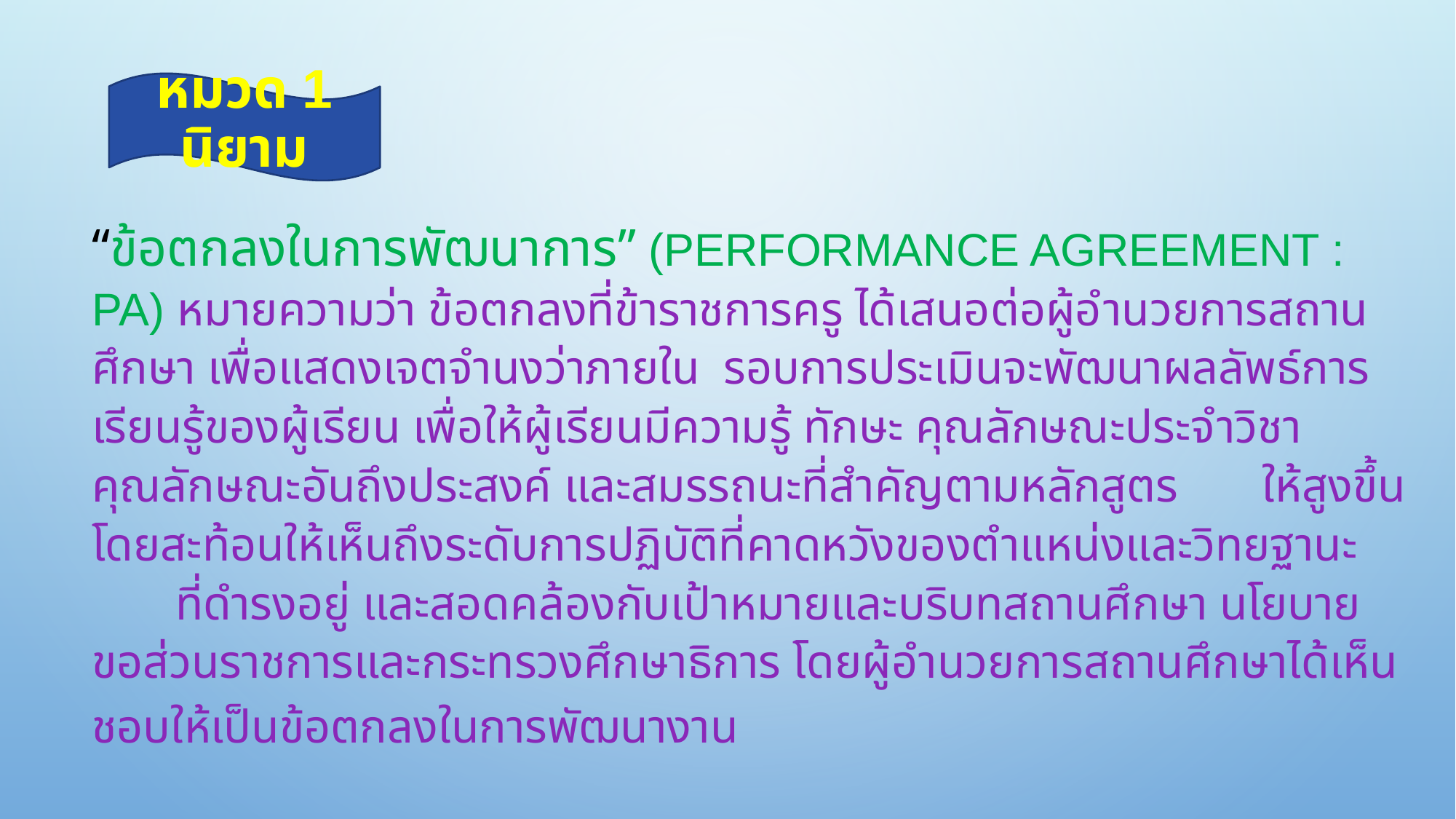

# หมวด 1 นิยาม
“ข้อตกลงในการพัฒนาการ” (Performance AGreement : PA) หมายความว่า ข้อตกลงที่ข้าราชการครู ได้เสนอต่อผู้อำนวยการสถานศึกษา เพื่อแสดงเจตจำนงว่าภายใน  รอบการประเมินจะพัฒนาผลลัพธ์การเรียนรู้ของผู้เรียน เพื่อให้ผู้เรียนมีความรู้ ทักษะ คุณลักษณะประจำวิชา คุณลักษณะอันถึงประสงค์ และสมรรถนะที่สำคัญตามหลักสูตร       ให้สูงขึ้น โดยสะท้อนให้เห็นถึงระดับการปฏิบัติที่คาดหวังของตำแหน่งและวิทยฐานะ            ที่ดำรงอยู่ และสอดคล้องกับเป้าหมายและบริบทสถานศึกษา นโยบายขอส่วนราชการและกระทรวงศึกษาธิการ โดยผู้อำนวยการสถานศึกษาได้เห็นชอบให้เป็นข้อตกลงในการพัฒนางาน